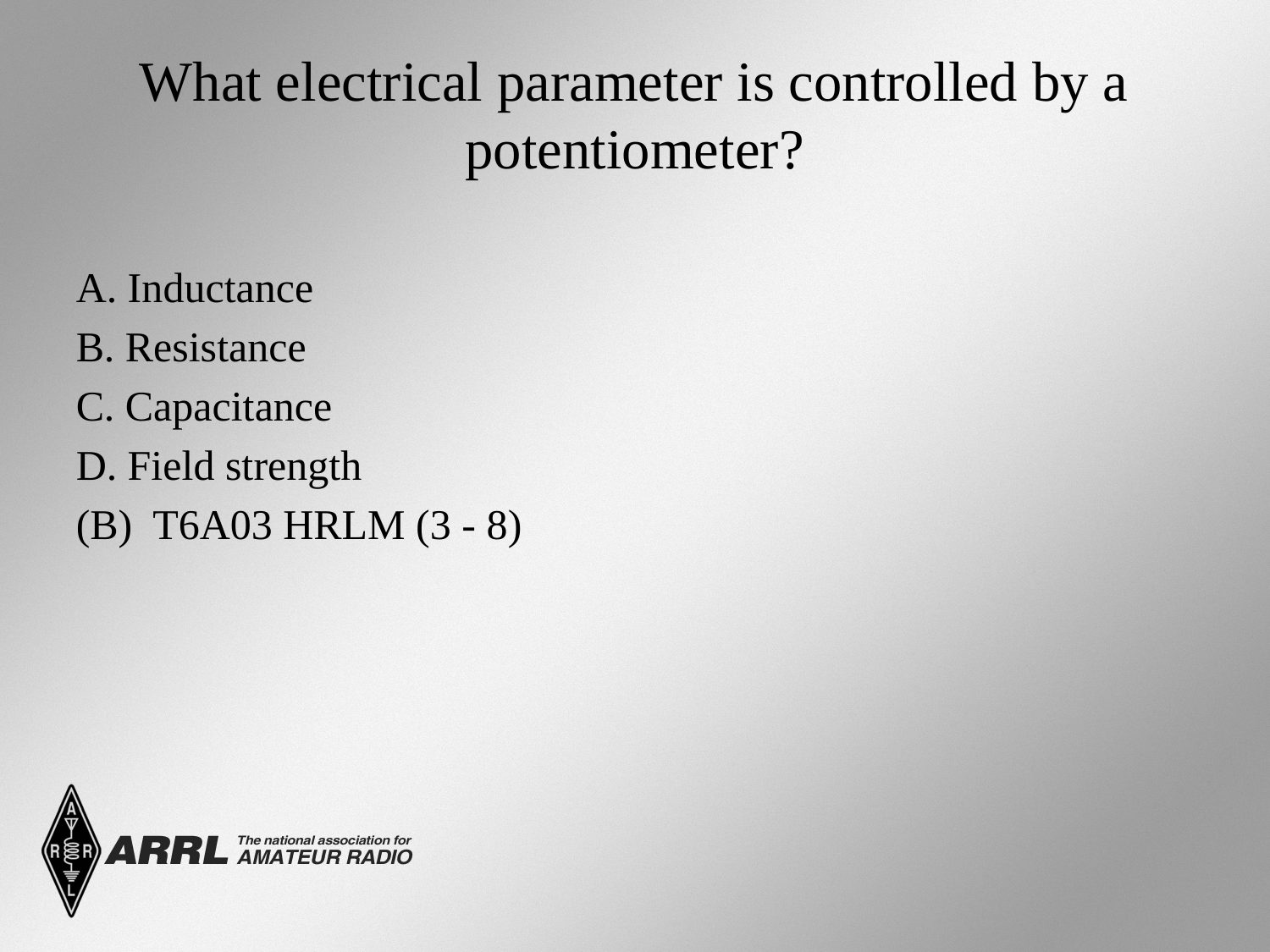

# What electrical parameter is controlled by a potentiometer?
A. Inductance
B. Resistance
C. Capacitance
D. Field strength
(B)  T6A03 HRLM (3 - 8)